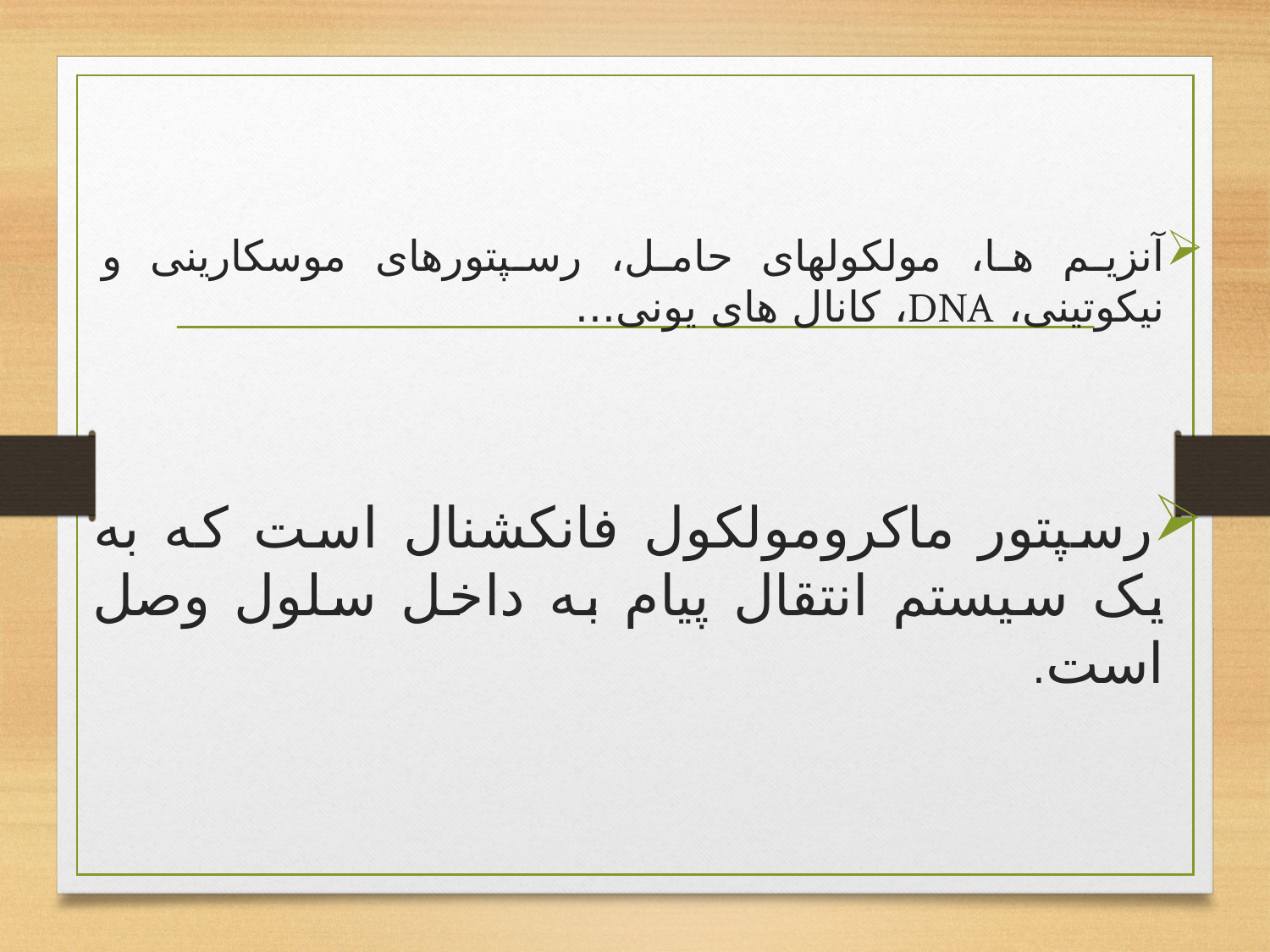

آنزیم ها، مولکولهای حامل، رسپتورهای موسکارینی و نیکوتینی، DNA، کانال های یونی...

رسپتور ماکرومولکول فانکشنال است که به یک سیستم انتقال پیام به داخل سلول وصل است.